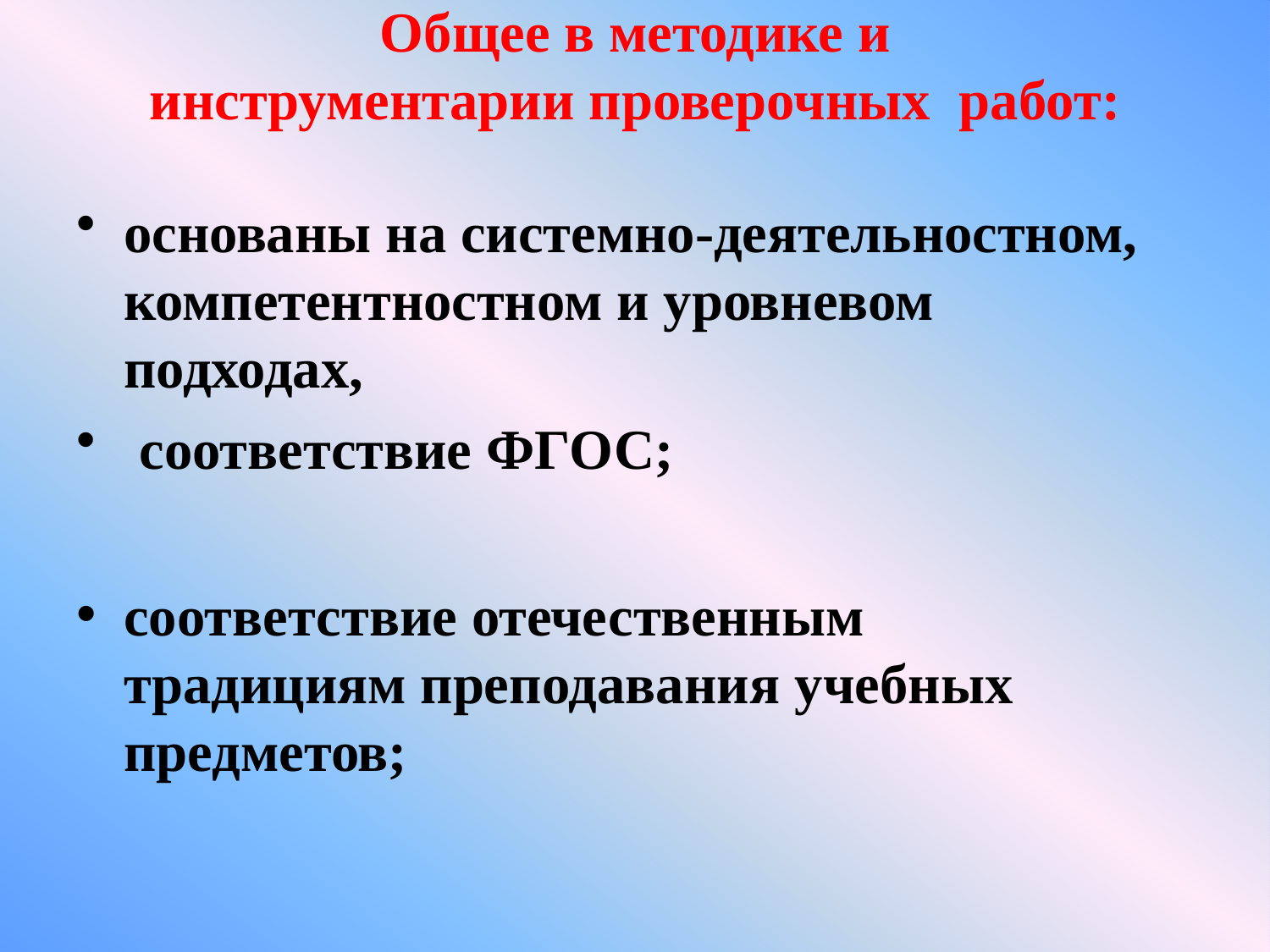

# Общее в методике и
инструментарии проверочных  работ:

основаны на системно-деятельностном,
компетентностном и уровневом  подходах,
соответствие ФГОС;

соответствие отечественным  традициям преподавания учебных  предметов;